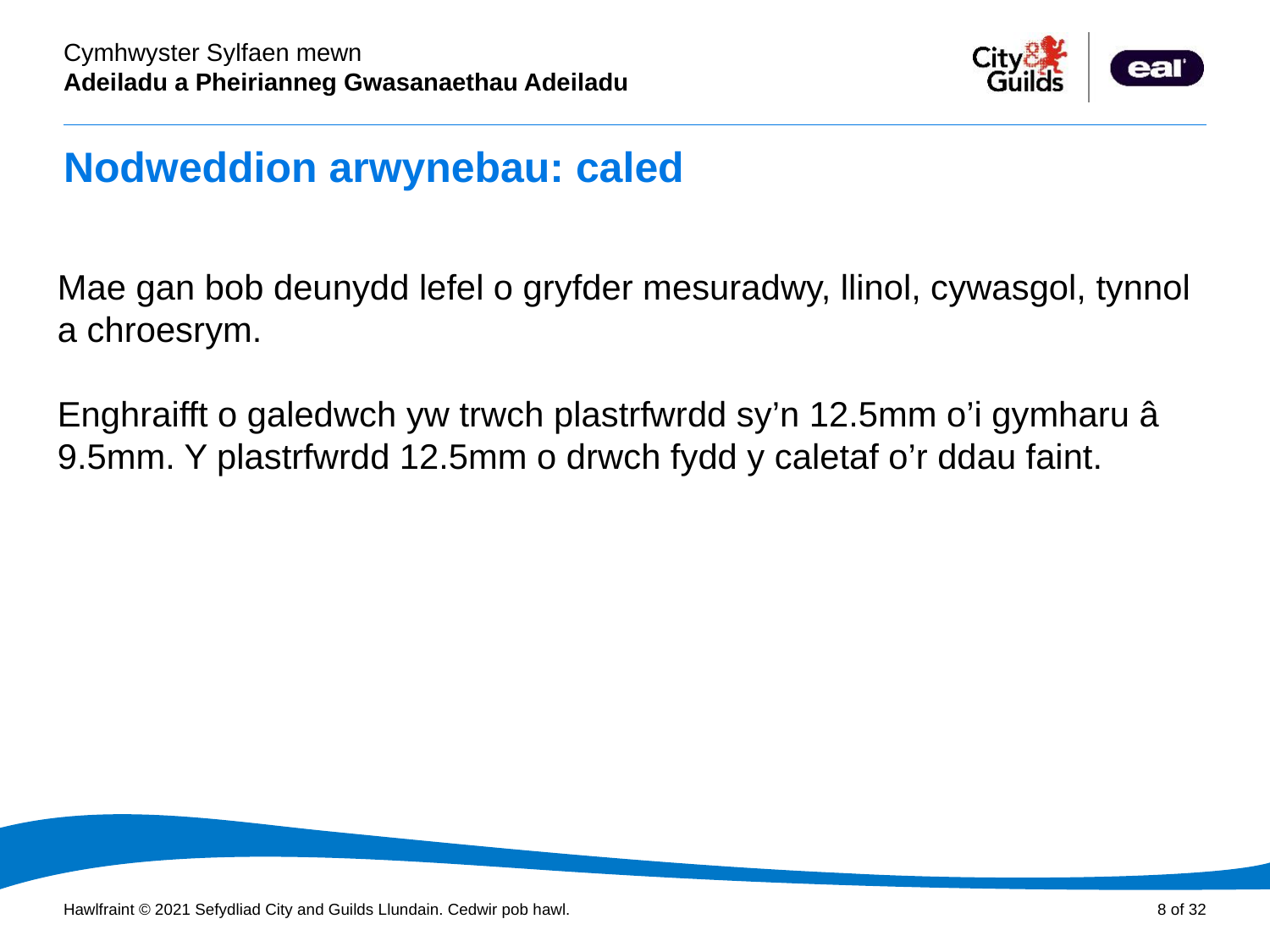

# Nodweddion arwynebau: caled

Mae gan bob deunydd lefel o gryfder mesuradwy, llinol, cywasgol, tynnol a chroesrym.

Enghraifft o galedwch yw trwch plastrfwrdd sy’n 12.5mm o’i gymharu â 9.5mm. Y plastrfwrdd 12.5mm o drwch fydd y caletaf o’r ddau faint.